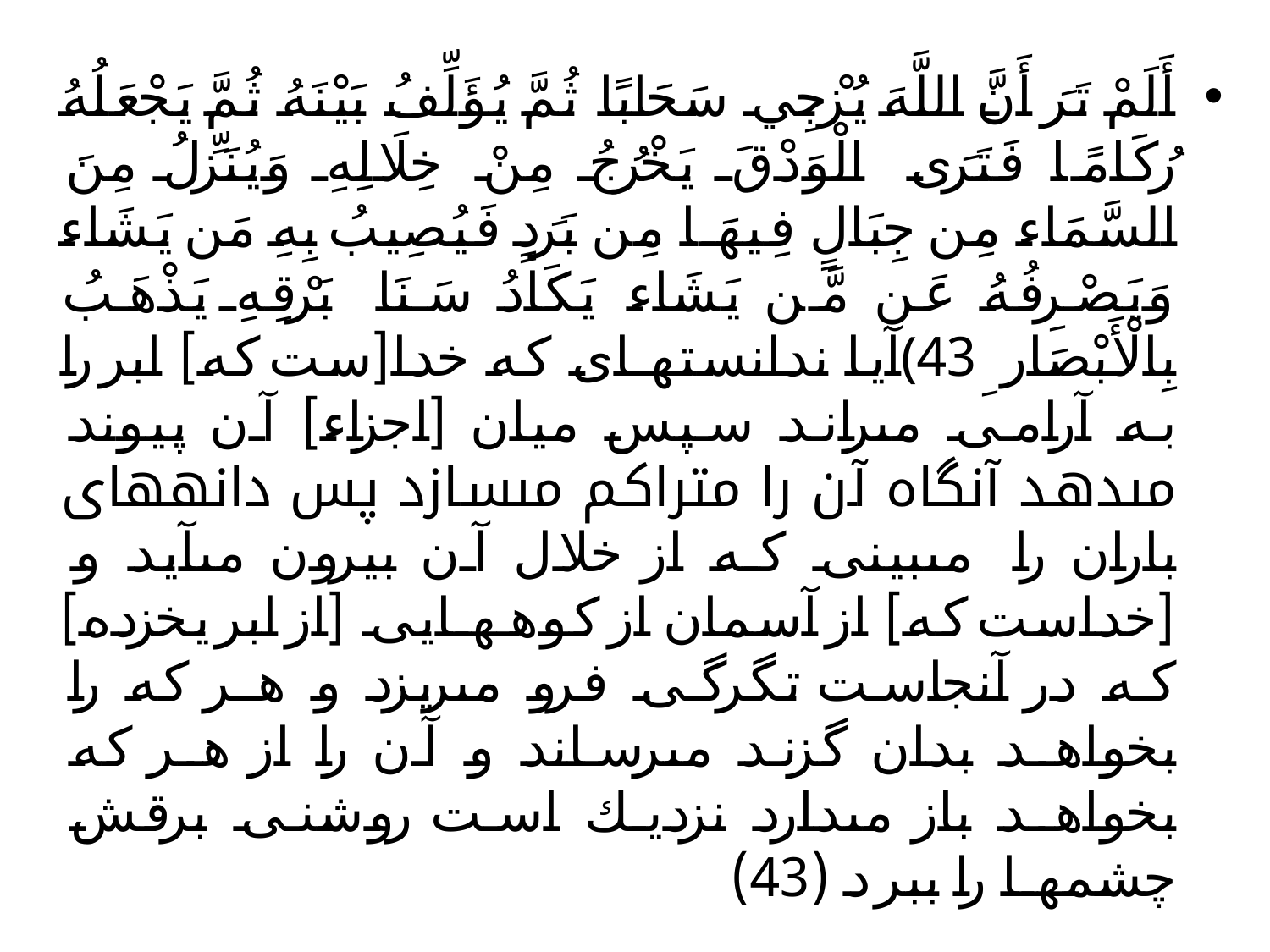

أَلَمْ تَرَ أَنَّ اللَّهَ يُزْجِي سَحَابًا ثُمَّ يُؤَلِّفُ بَيْنَهُ ثُمَّ يَجْعَلُهُ رُكَامًا فَتَرَى الْوَدْقَ يَخْرُجُ مِنْ خِلَالِهِ وَيُنَزِّلُ مِنَ السَّمَاء مِن جِبَالٍ فِيهَا مِن بَرَدٍ فَيُصِيبُ بِهِ مَن يَشَاء وَيَصْرِفُهُ عَن مَّن يَشَاء يَكَادُ سَنَا بَرْقِهِ يَذْهَبُ بِالْأَبْصَارِ ﴿43﴾آيا ندانسته‏اى كه خدا[ست كه] ابر را به آرامى مى‏راند سپس ميان [اجزاء] آن پيوند مى‏دهد آنگاه آن را متراكم مى‏سازد پس دانه‏هاى باران را مى‏بينى كه از خلال آن بيرون مى‏آيد و [خداست كه] از آسمان از كوههايى [از ابر يخ‏زده] كه در آنجاست تگرگى فرو مى‏ريزد و هر كه را بخواهد بدان گزند مى‏رساند و آن را از هر كه بخواهد باز مى‏دارد نزديك است روشنى برقش چشمها را ببر د (43)